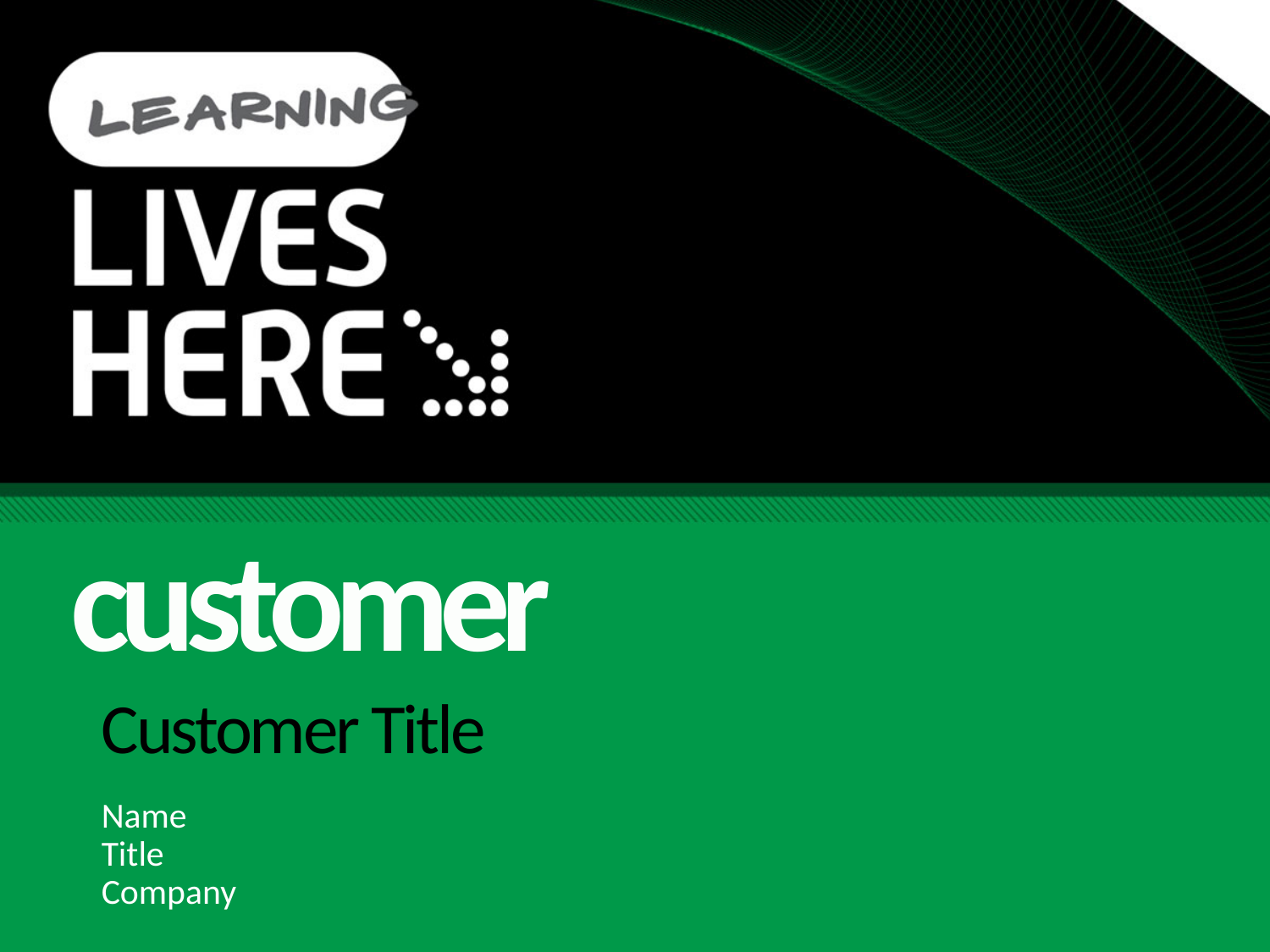

customer
# Customer Title
Name
Title
Company